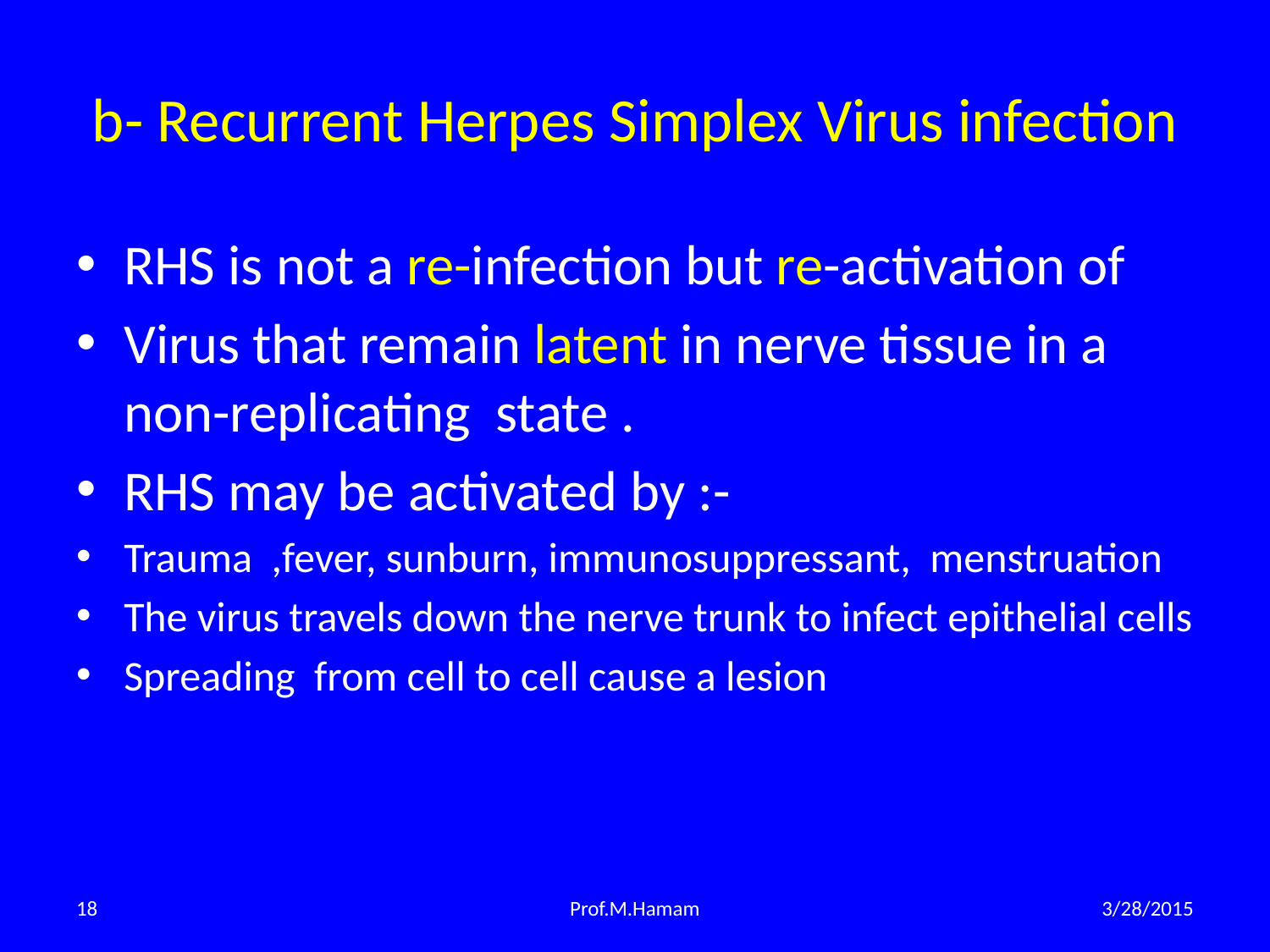

# b- Recurrent Herpes Simplex Virus infection
RHS is not a re-infection but re-activation of
Virus that remain latent in nerve tissue in a non-replicating  state .
RHS may be activated by :-
Trauma  ,fever, sunburn, immunosuppressant,  menstruation
The virus travels down the nerve trunk to infect epithelial cells
Spreading  from cell to cell cause a lesion
18
Prof.M.Hamam
3/28/2015